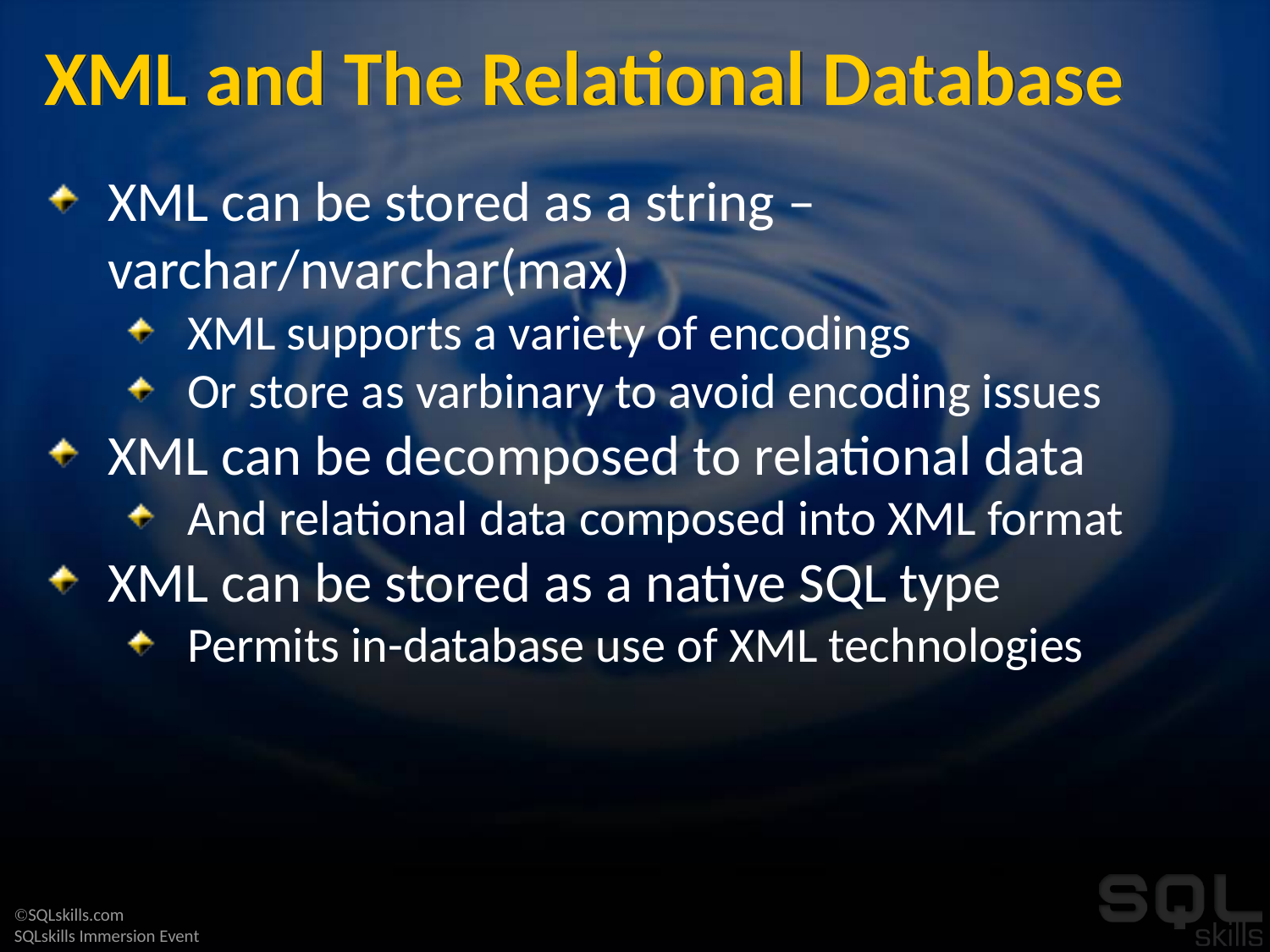

# XML and The Relational Database
XML can be stored as a string – varchar/nvarchar(max)
XML supports a variety of encodings
Or store as varbinary to avoid encoding issues
XML can be decomposed to relational data
And relational data composed into XML format
XML can be stored as a native SQL type
Permits in-database use of XML technologies